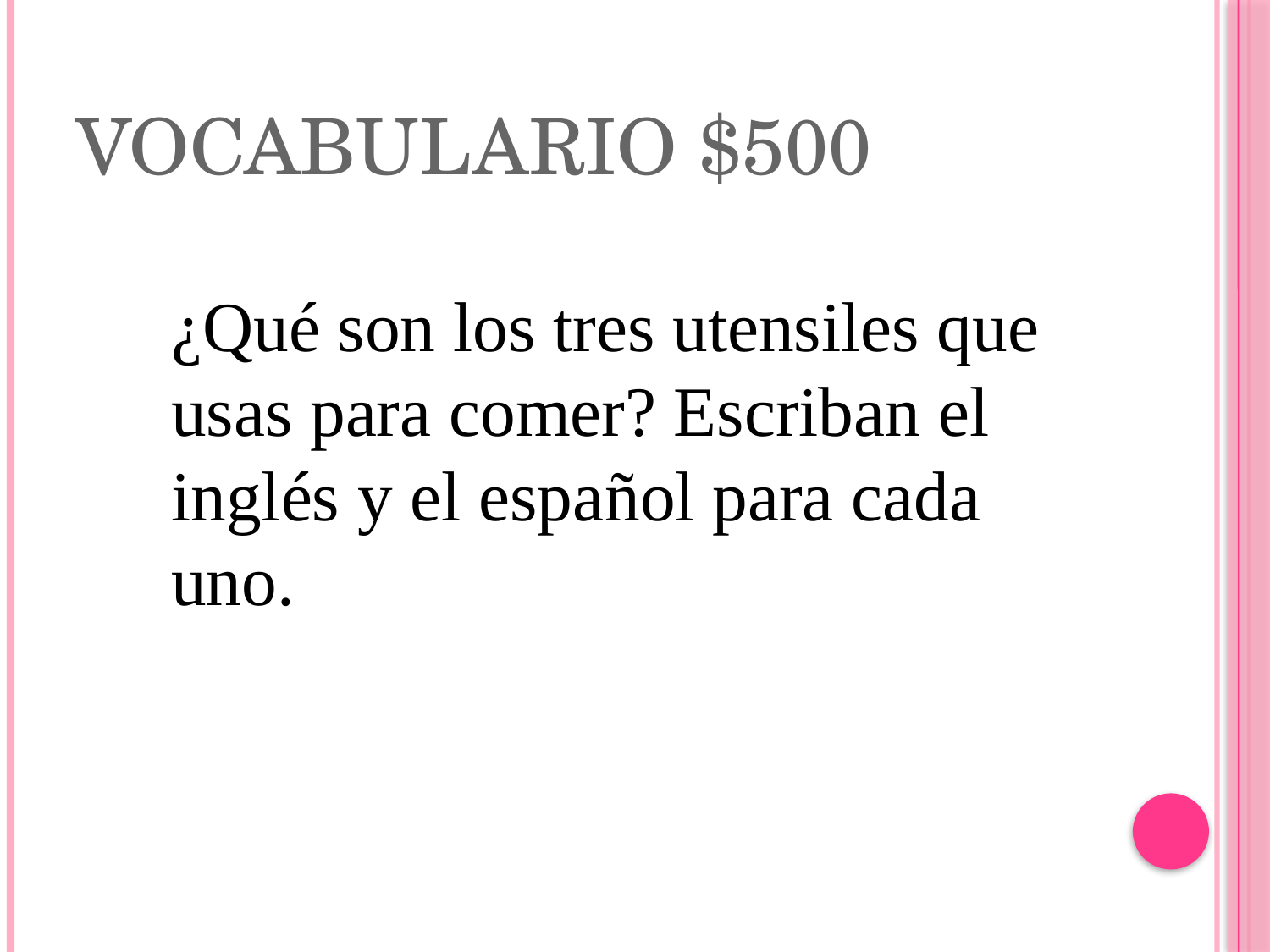

# vocabulario $500
¿Qué son los tres utensiles que usas para comer? Escriban el inglés y el español para cada uno.